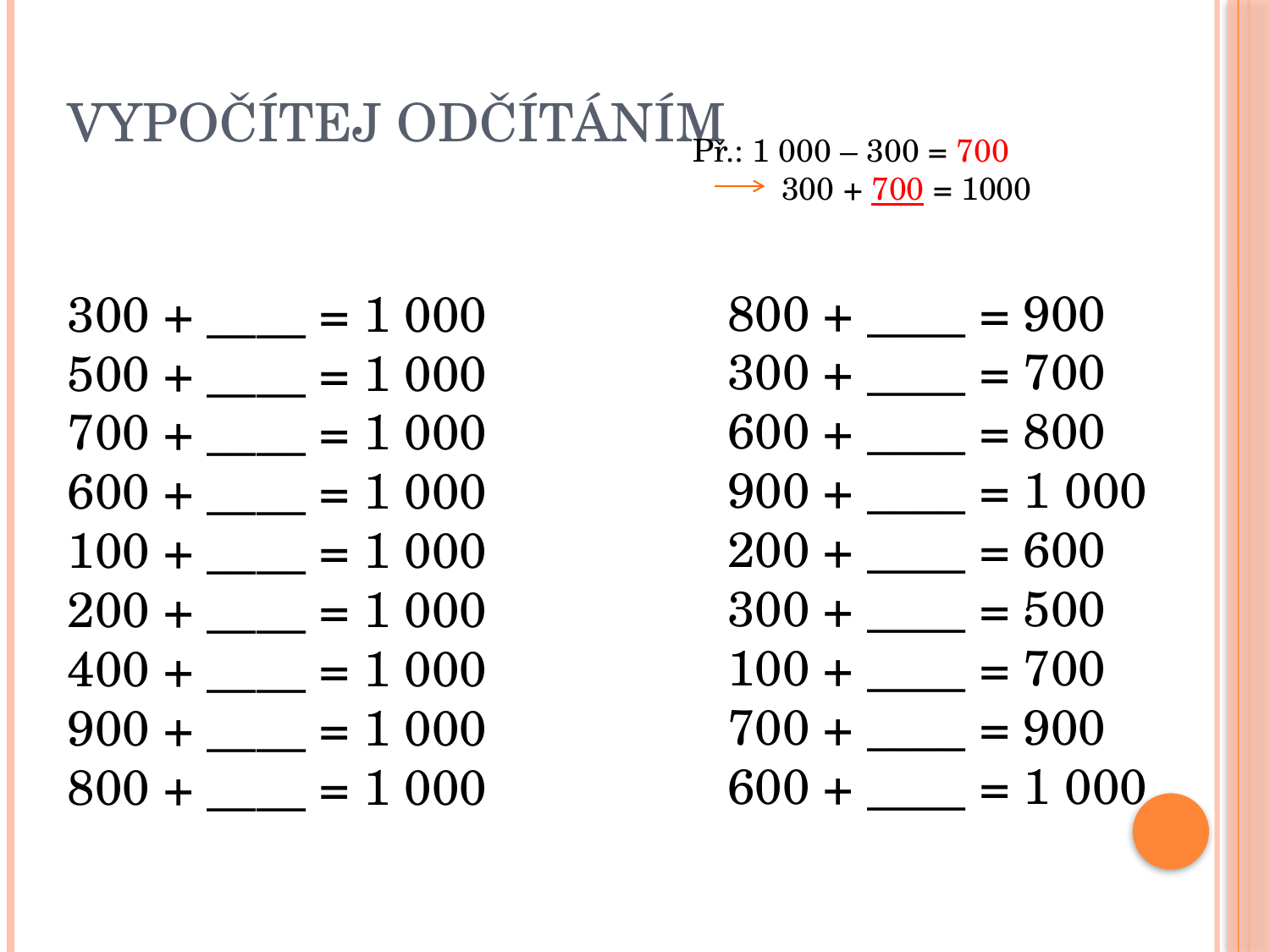

# Vypočítej odčítáním
Př.: 1 000 – 300 = 700
          300 + 700 = 1000
800 + ____ = 900
300 + ____ = 700
600 + ____ = 800
900 + ____ = 1 000
200 + ____ = 600
300 + ____ = 500
100 + ____ = 700
700 + ____ = 900
600 + ____ = 1 000

300 + ____ = 1 000
500 + ____ = 1 000
700 + ____ = 1 000
600 + ____ = 1 000
100 + ____ = 1 000
200 + ____ = 1 000
400 + ____ = 1 000
900 + ____ = 1 000
800 + ____ = 1 000